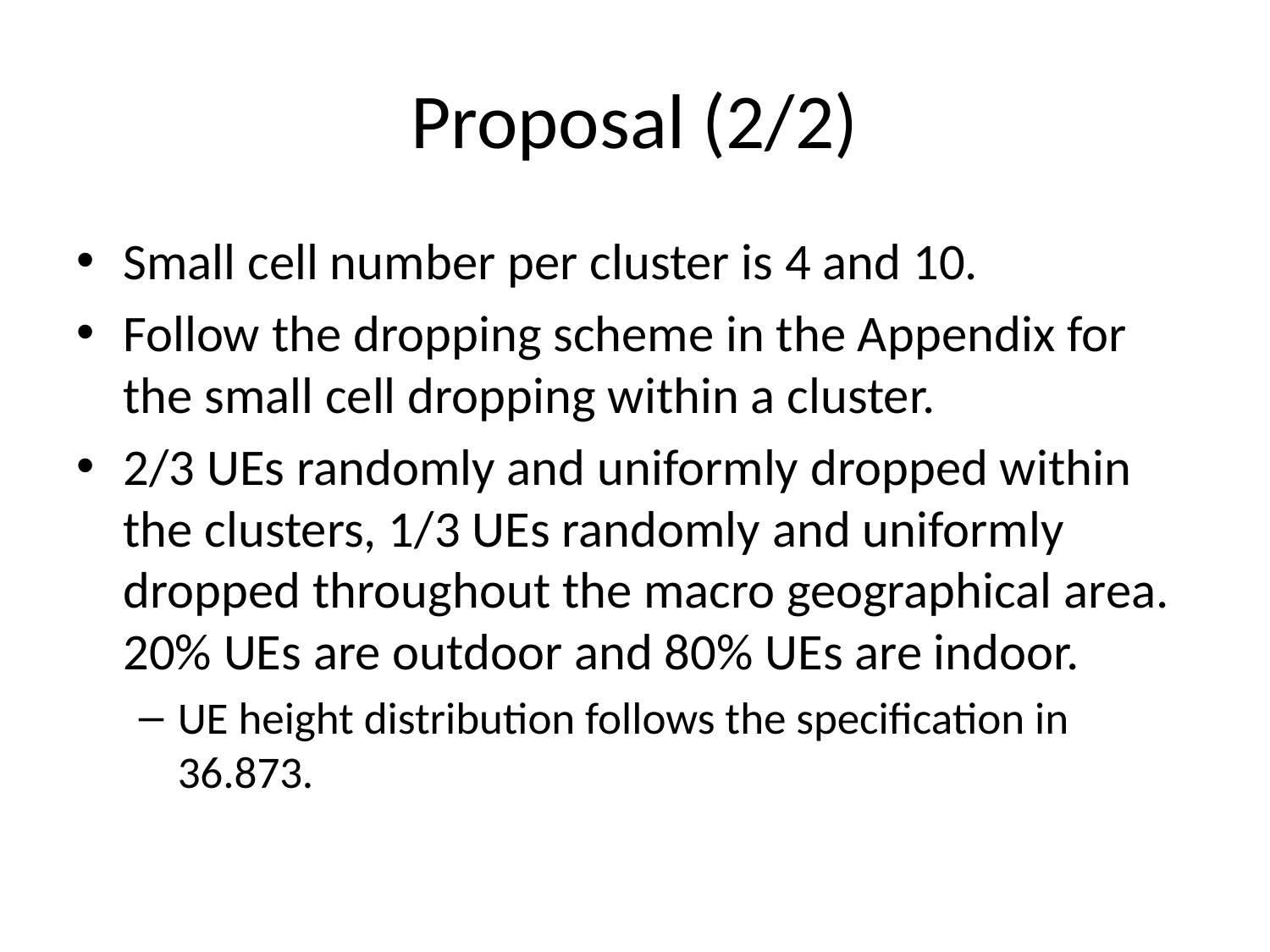

# Proposal (2/2)
Small cell number per cluster is 4 and 10.
Follow the dropping scheme in the Appendix for the small cell dropping within a cluster.
2/3 UEs randomly and uniformly dropped within the clusters, 1/3 UEs randomly and uniformly dropped throughout the macro geographical area. 20% UEs are outdoor and 80% UEs are indoor.
UE height distribution follows the specification in 36.873.